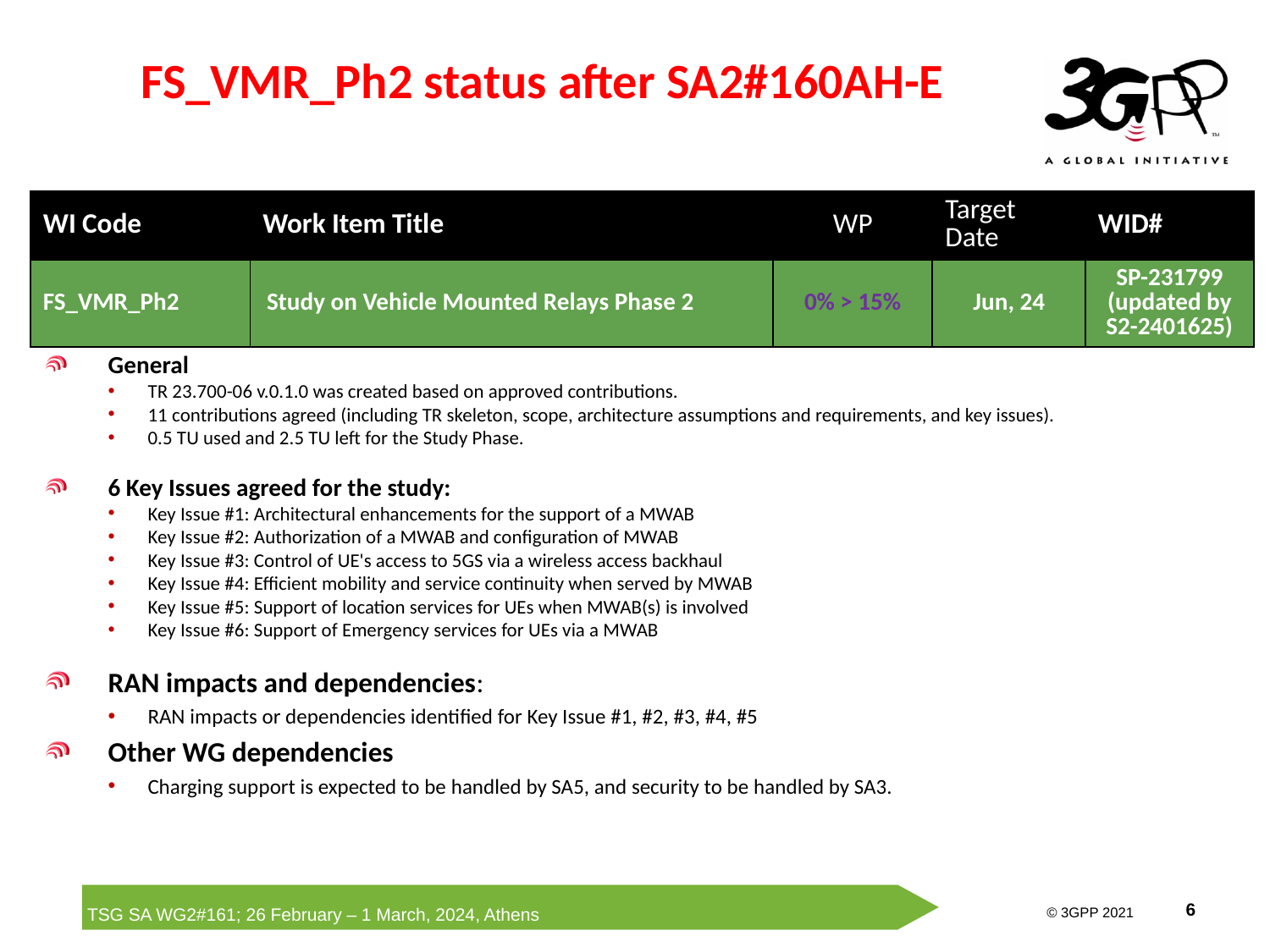

# FS_VMR_Ph2 status after SA2#160AH-E
| WI Code | Work Item Title | WP | Target Date | WID# |
| --- | --- | --- | --- | --- |
| FS\_VMR\_Ph2 | Study on Vehicle Mounted Relays Phase 2 | 0% > 15% | Jun, 24 | SP-231799 (updated by S2-2401625) |
General
TR 23.700-06 v.0.1.0 was created based on approved contributions.
11 contributions agreed (including TR skeleton, scope, architecture assumptions and requirements, and key issues).
0.5 TU used and 2.5 TU left for the Study Phase.

6 Key Issues agreed for the study:
Key Issue #1: Architectural enhancements for the support of a MWAB
Key Issue #2: Authorization of a MWAB and configuration of MWAB
Key Issue #3: Control of UE's access to 5GS via a wireless access backhaul
Key Issue #4: Efficient mobility and service continuity when served by MWAB
Key Issue #5: Support of location services for UEs when MWAB(s) is involved
Key Issue #6: Support of Emergency services for UEs via a MWAB

RAN impacts and dependencies:
RAN impacts or dependencies identified for Key Issue #1, #2, #3, #4, #5
Other WG dependencies
Charging support is expected to be handled by SA5, and security to be handled by SA3.